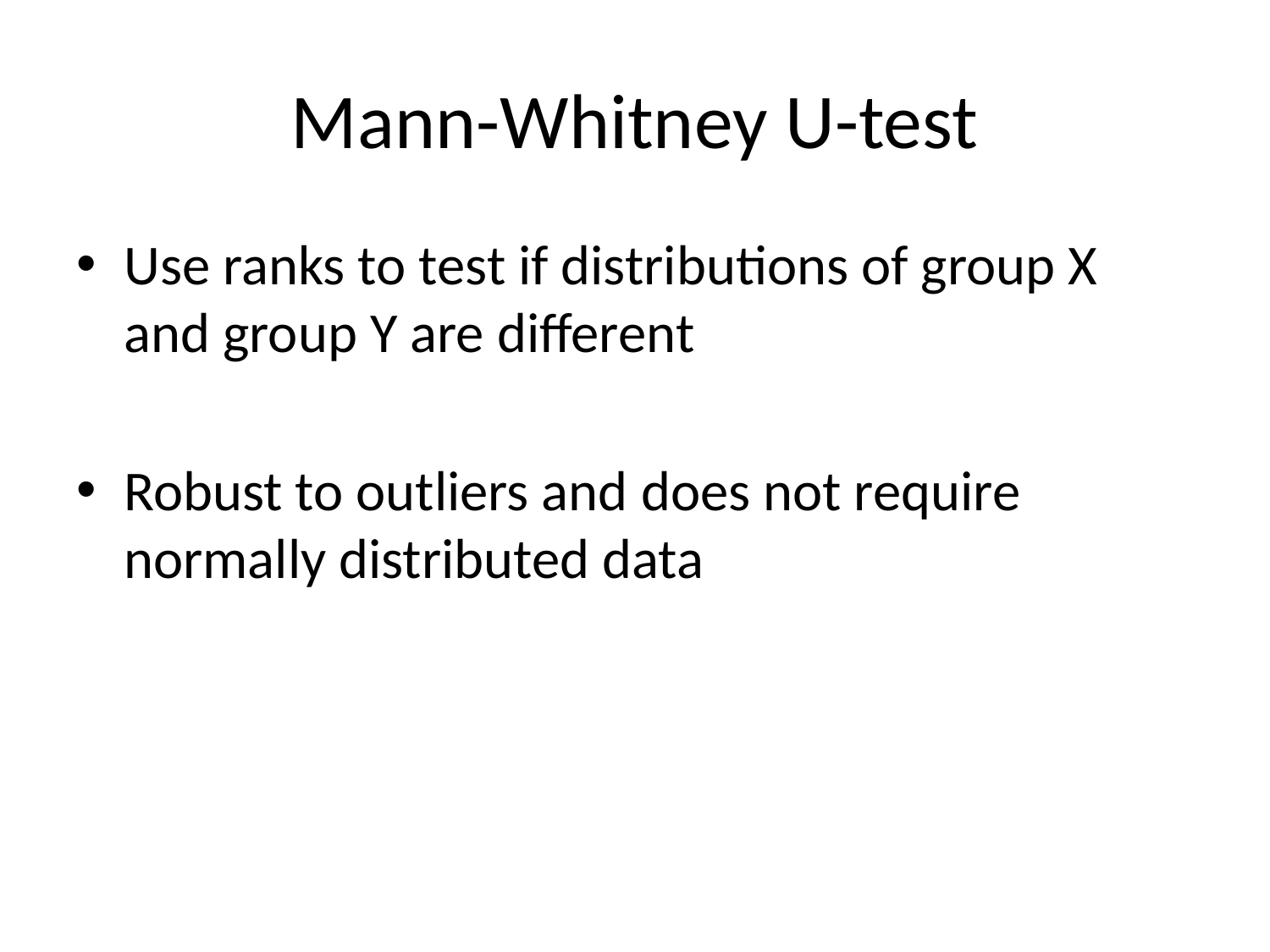

# Mann-Whitney U-test
Use ranks to test if distributions of group X and group Y are different

Robust to outliers and does not require normally distributed data